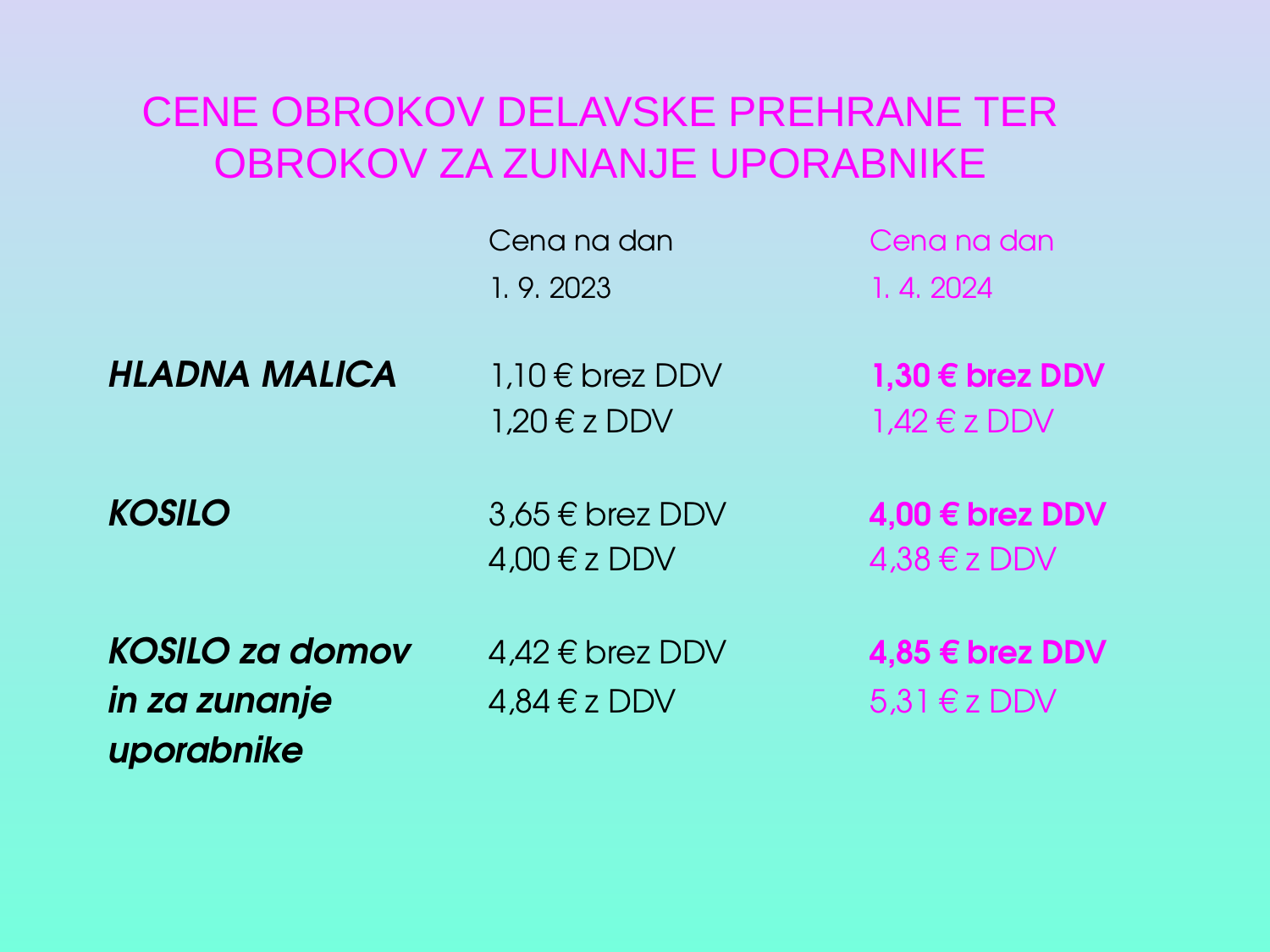

# CENE OBROKOV DELAVSKE PREHRANE TER OBROKOV ZA ZUNANJE UPORABNIKE
			Cena na dan 		Cena na dan
			1. 9. 2023			1. 4. 2024

HLADNA MALICA	1,10 € brez DDV		1,30 € brez DDV
			1,20 € z DDV		1,42 € z DDV

KOSILO 		3,65 € brez DDV		4,00 € brez DDV
			4,00 € z DDV		4,38 € z DDV

KOSILO za domov	4,42 € brez DDV		4,85 € brez DDV
in za zunanje		4,84 € z DDV		5,31 € z DDV
uporabnike